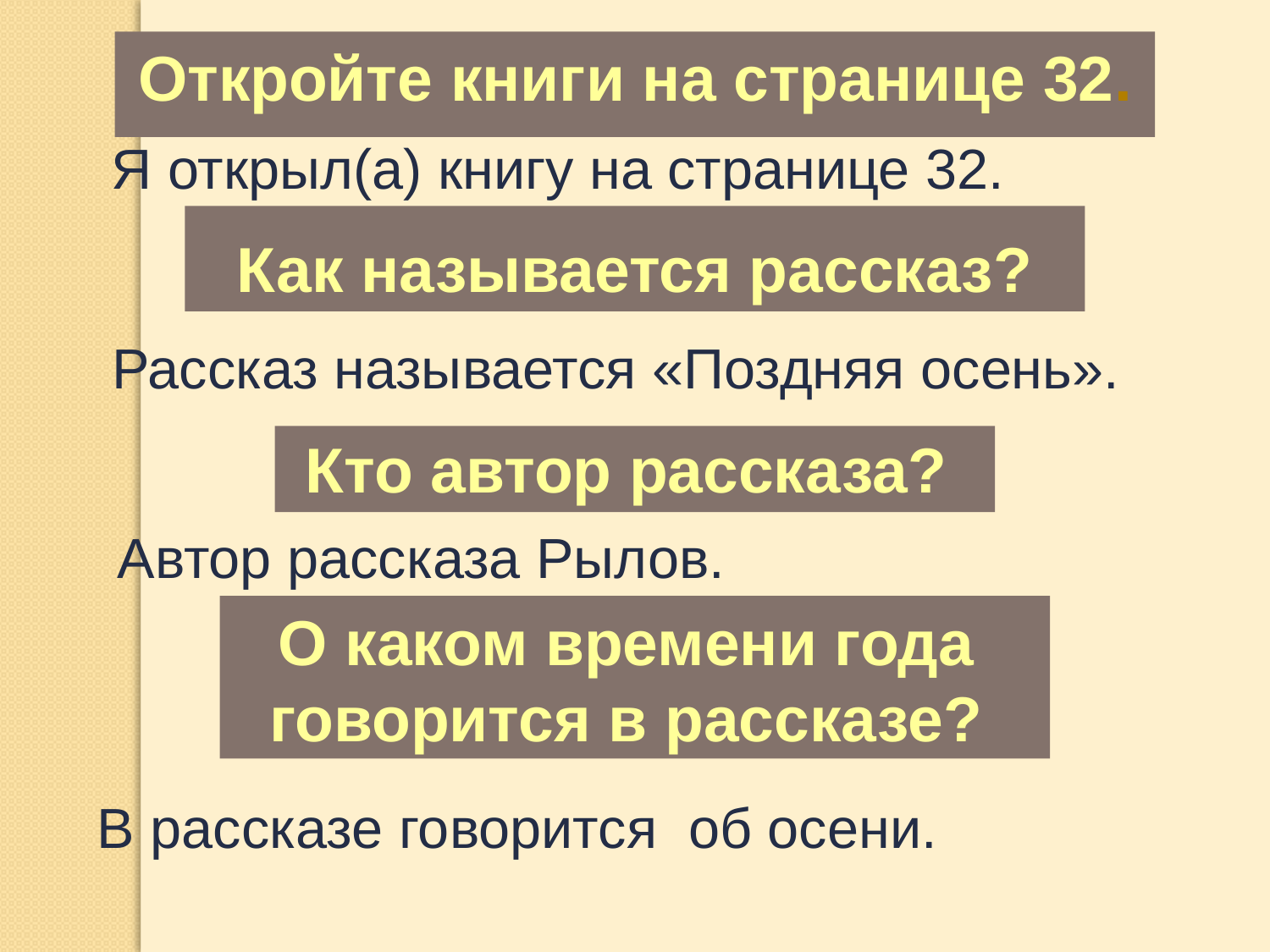

Откройте книги на странице 32.
Я открыл(а) книгу на странице 32.
Как называется рассказ?
Рассказ называется «Поздняя осень».
Кто автор рассказа?
Автор рассказа Рылов.
О каком времени года
говорится в рассказе?
В рассказе говорится  об осени.